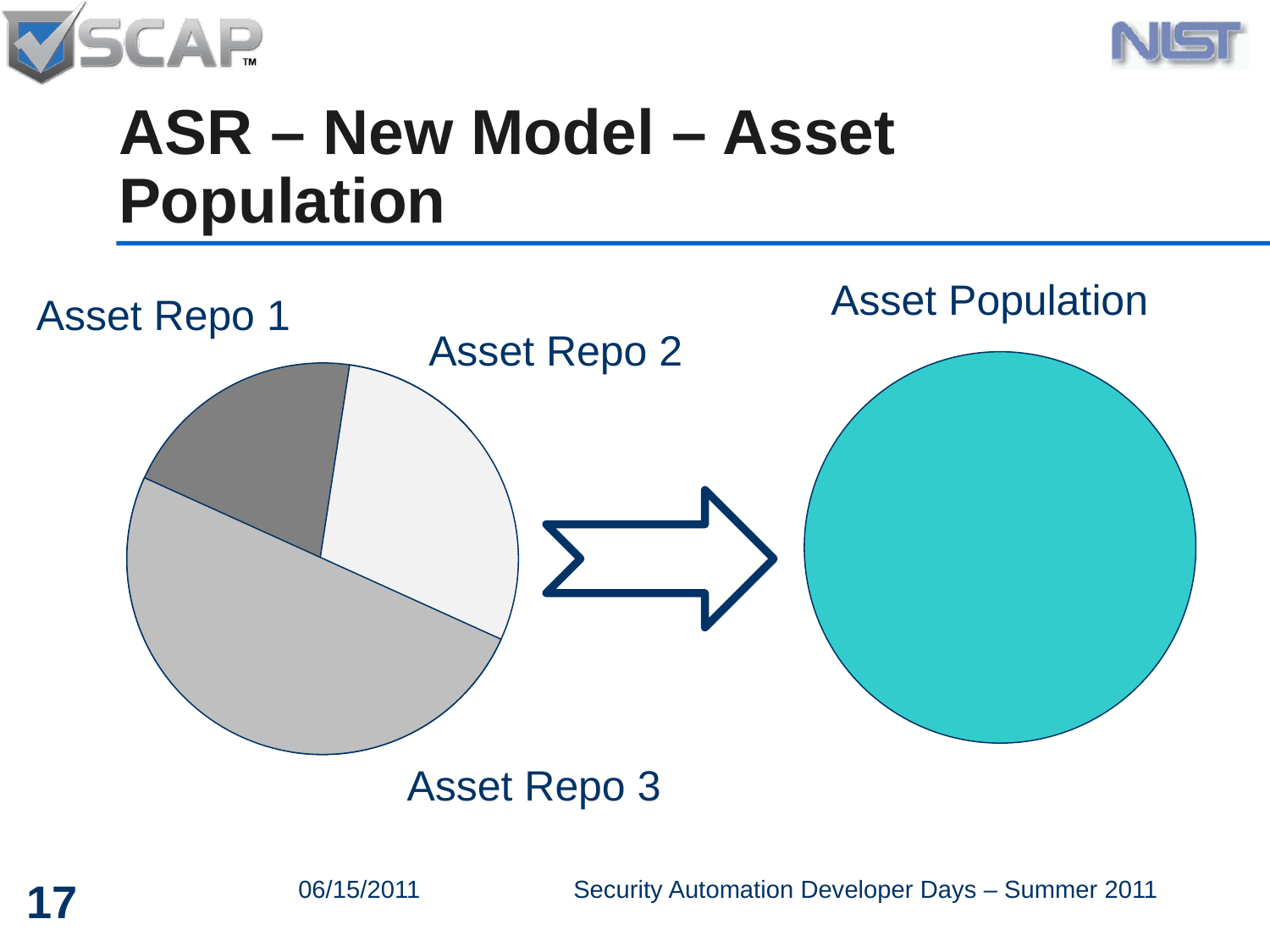

# ASR – New Model – Asset Population
Asset Population
Asset Repo 1
Asset Repo 2

Asset Repo 3
17
06/15/2011
Security Automation Developer Days – Summer 2011